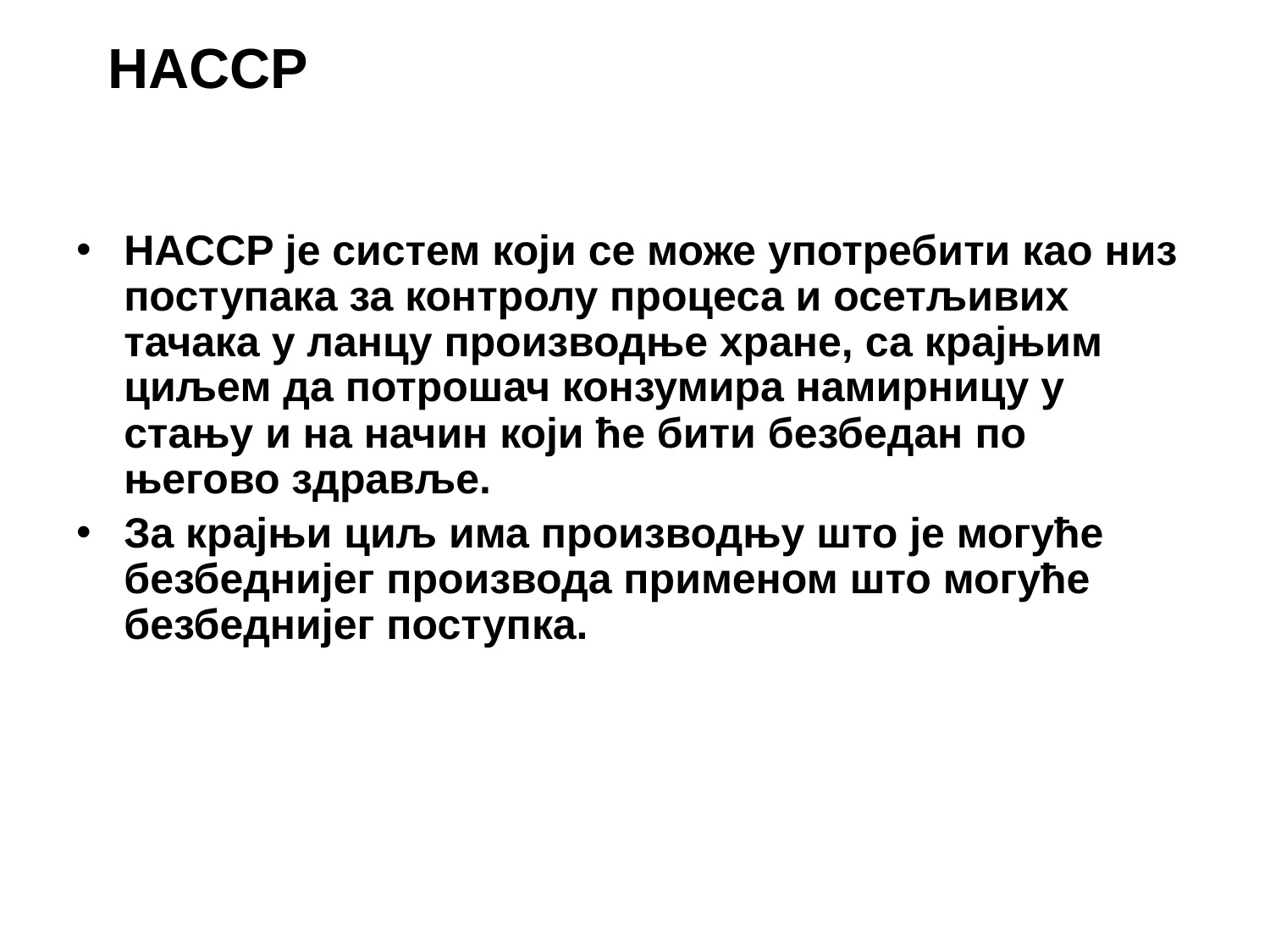

HACCP
HACCP је систем који се може употребити као низ поступака за контролу процеса и осетљивих тачака у ланцу производње хране, са крајњим циљем да потрошач конзумира намирницу у стању и на начин који ће бити безбедан по његово здравље.
За крајњи циљ има производњу што је могуће безбеднијег производа применом што могуће безбеднијег поступка.